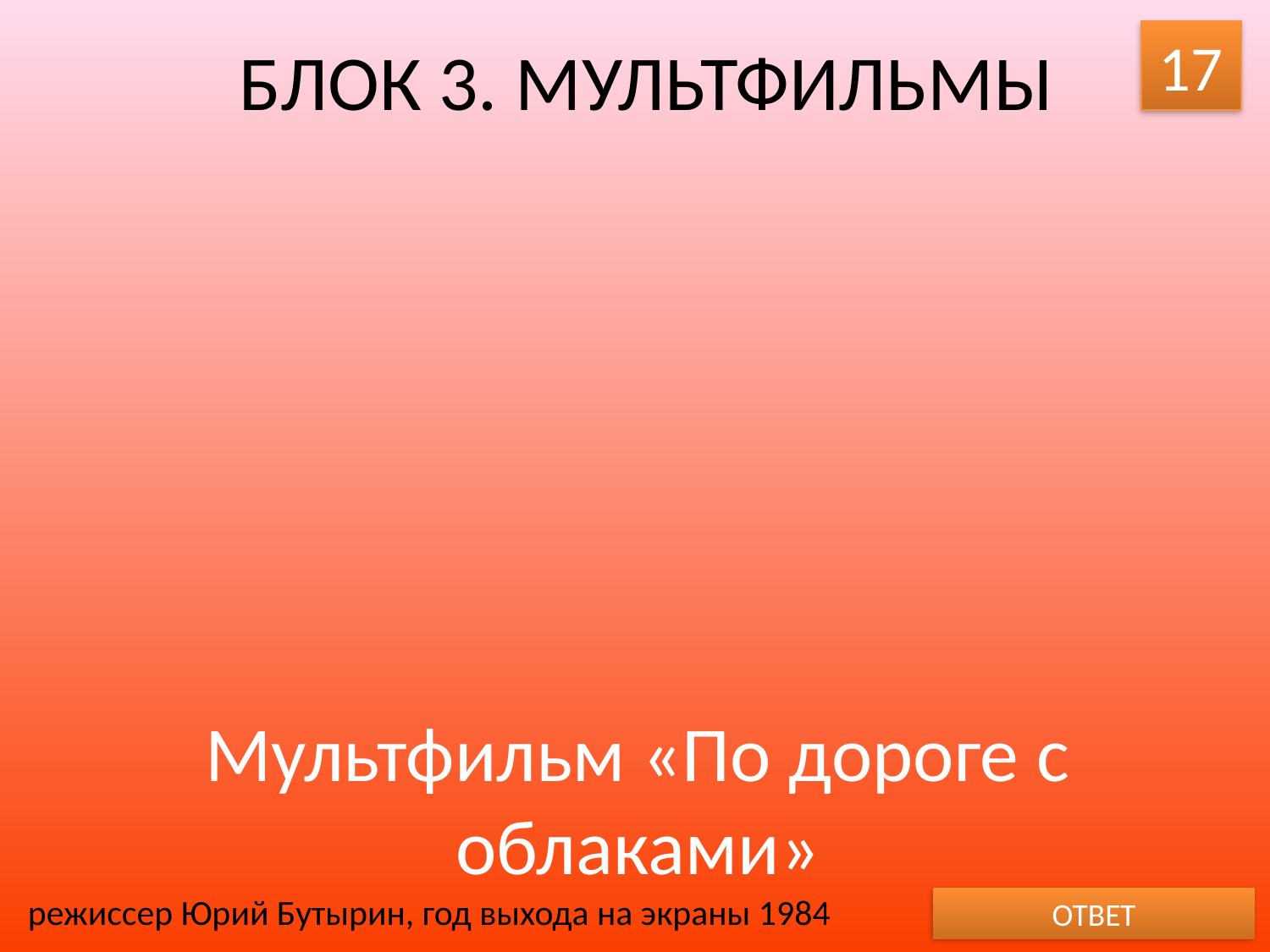

# БЛОК 3. МУЛЬТФИЛЬМЫ
17
Мультфильм «По дороге с облаками»
режиссер Юрий Бутырин, год выхода на экраны 1984

ОТВЕТ